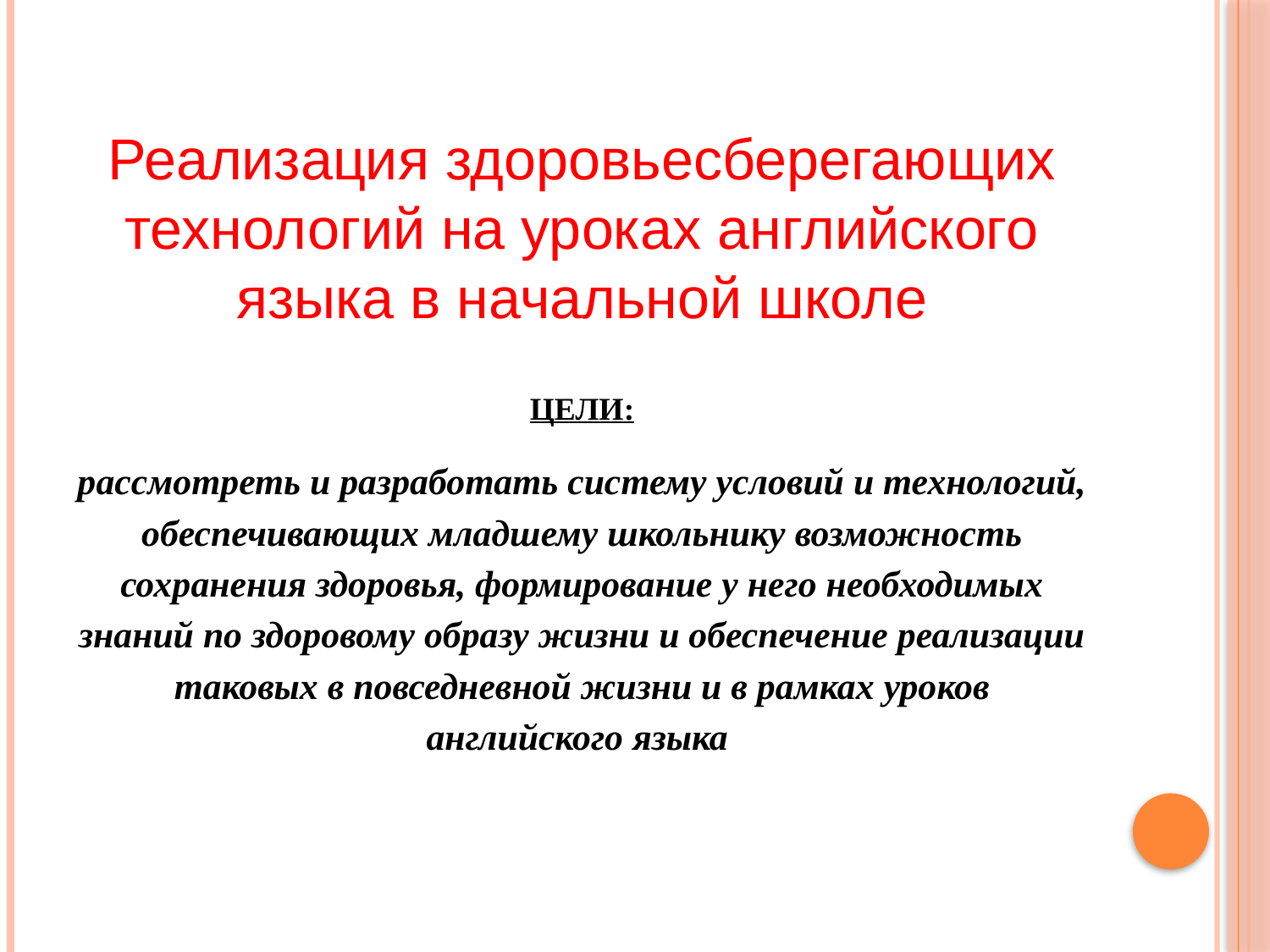

# Реализация здоровьесберегающих технологий на уроках английского языка в начальной школе
ЦЕЛИ:
рассмотреть и разработать систему условий и технологий, обеспечивающих младшему школьнику возможность сохранения здоровья, формирование у него необходимых знаний по здоровому образу жизни и обеспечение реализации таковых в повседневной жизни и в рамках уроков английского языка